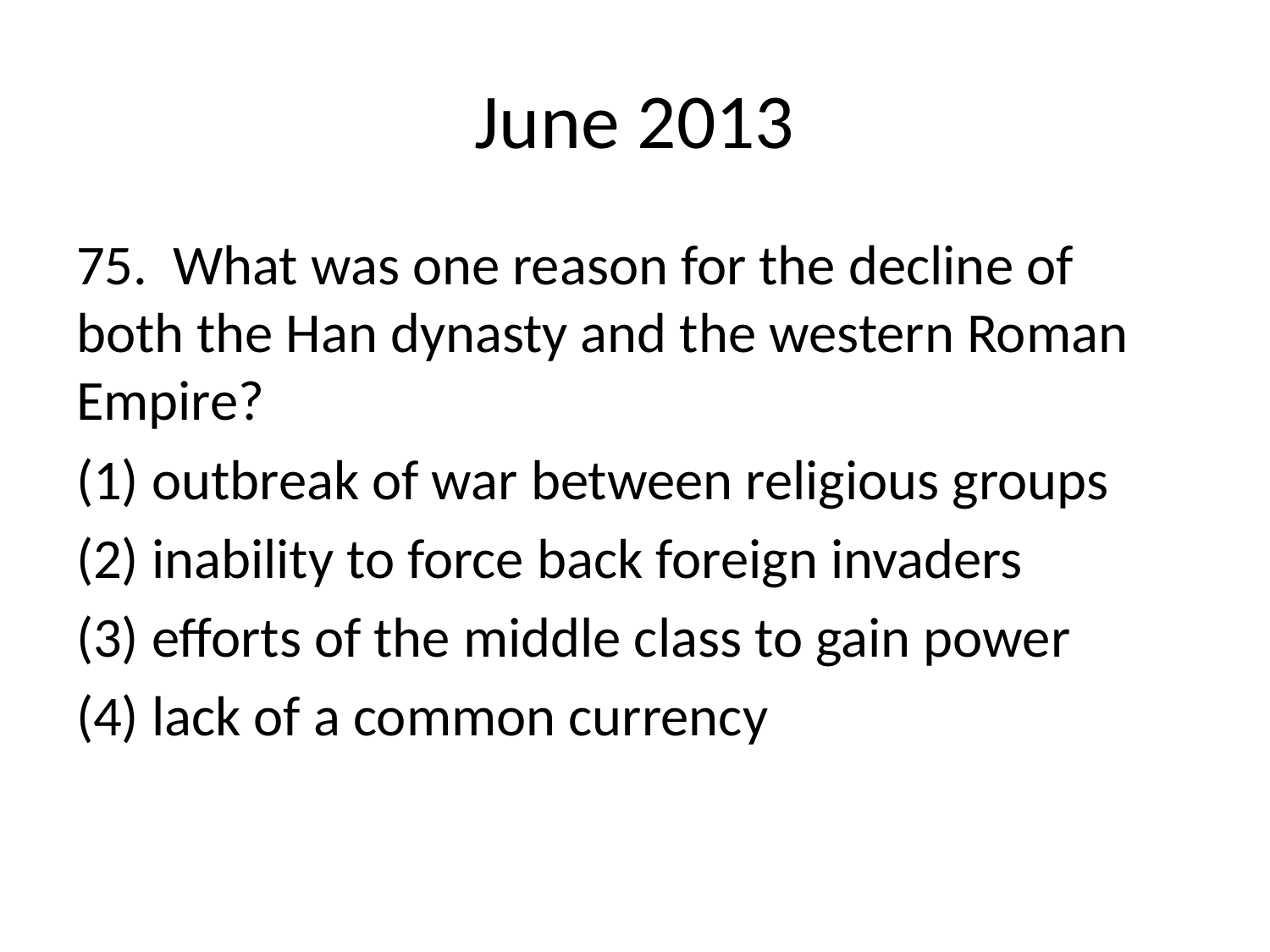

# June 2013
75.  What was one reason for the decline of both the Han dynasty and the western Roman Empire?
(1) outbreak of war between religious groups
(2) inability to force back foreign invaders
(3) efforts of the middle class to gain power
(4) lack of a common currency